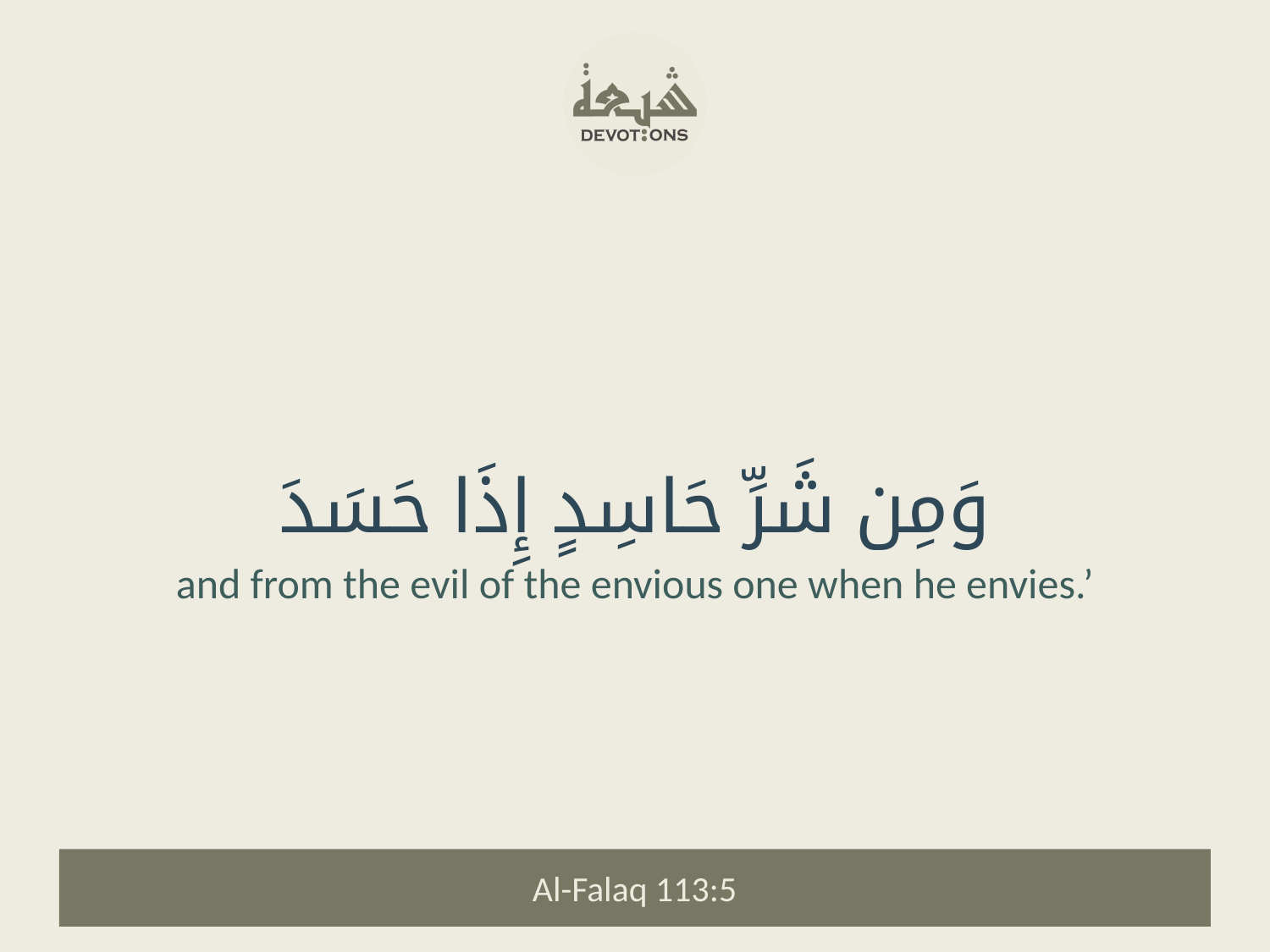

وَمِن شَرِّ حَاسِدٍ إِذَا حَسَدَ
and from the evil of the envious one when he envies.’
Al-Falaq 113:5